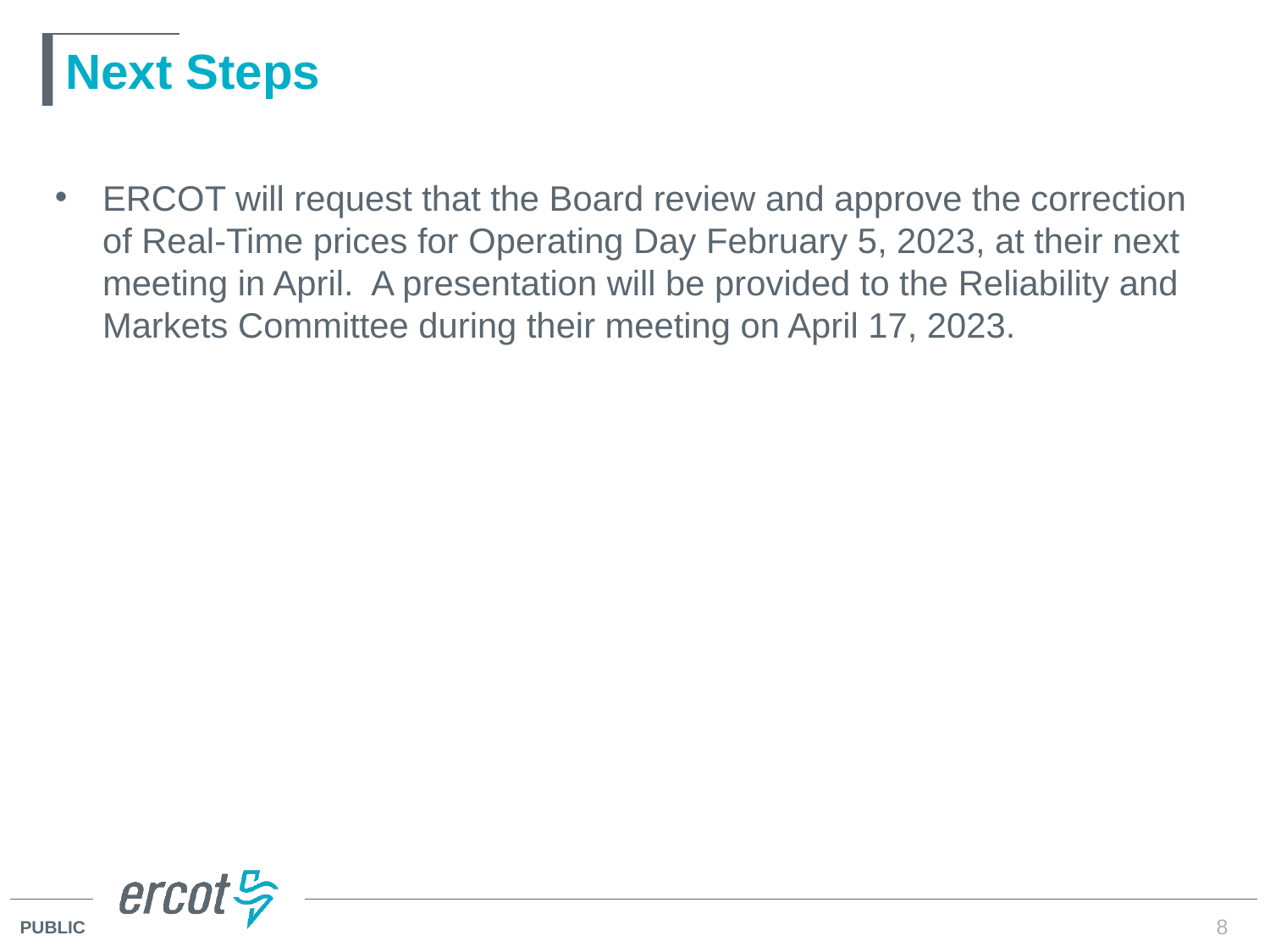

# Next Steps
ERCOT will request that the Board review and approve the correction of Real-Time prices for Operating Day February 5, 2023, at their next meeting in April.  A presentation will be provided to the Reliability and Markets Committee during their meeting on April 17, 2023.

8